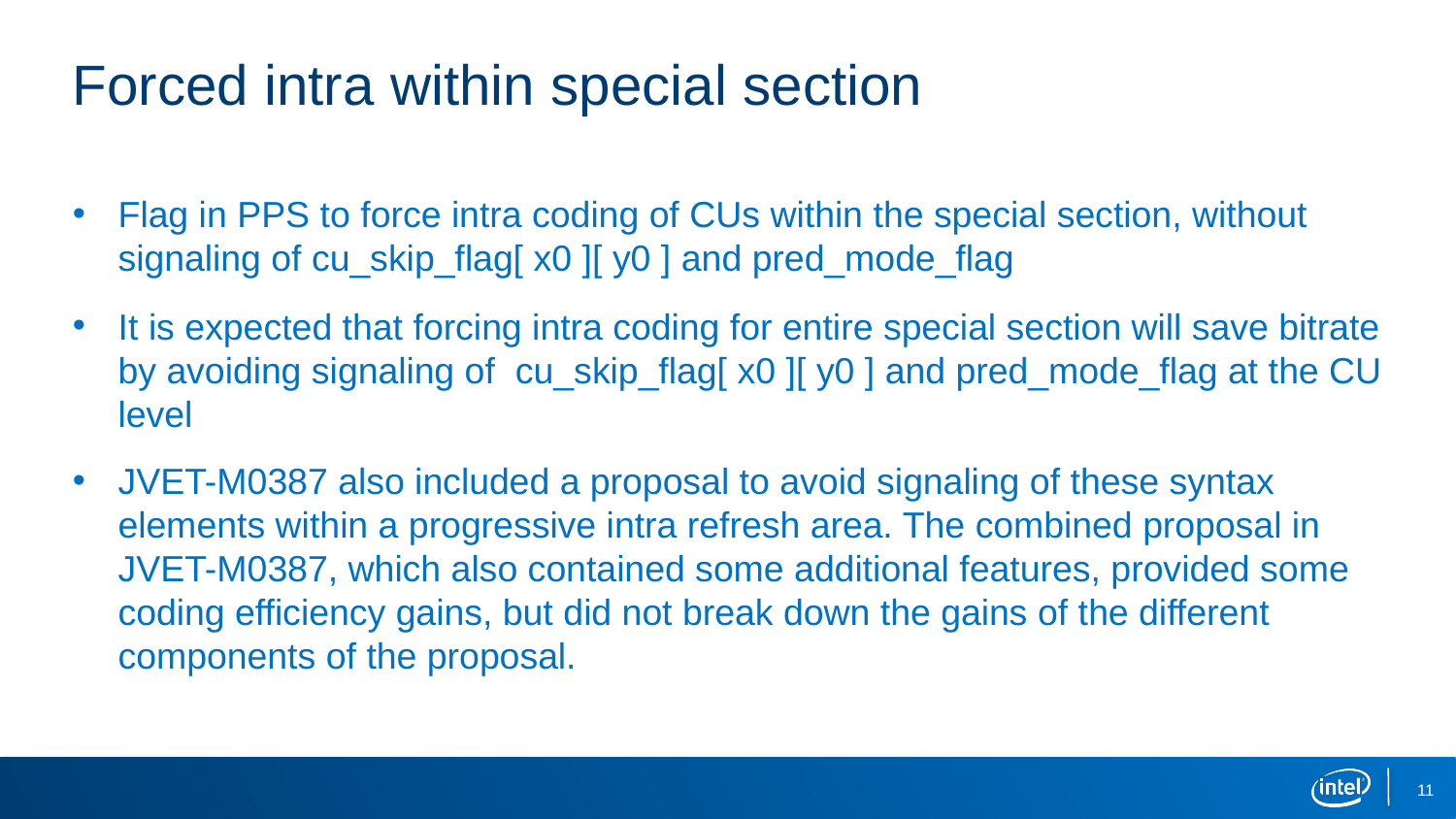

# Forced intra within special section
Flag in PPS to force intra coding of CUs within the special section, without signaling of cu_skip_flag[ x0 ][ y0 ] and pred_mode_flag
It is expected that forcing intra coding for entire special section will save bitrate by avoiding signaling of  cu_skip_flag[ x0 ][ y0 ] and pred_mode_flag at the CU level
JVET-M0387 also included a proposal to avoid signaling of these syntax elements within a progressive intra refresh area. The combined proposal in JVET-M0387, which also contained some additional features, provided some coding efficiency gains, but did not break down the gains of the different components of the proposal.

11